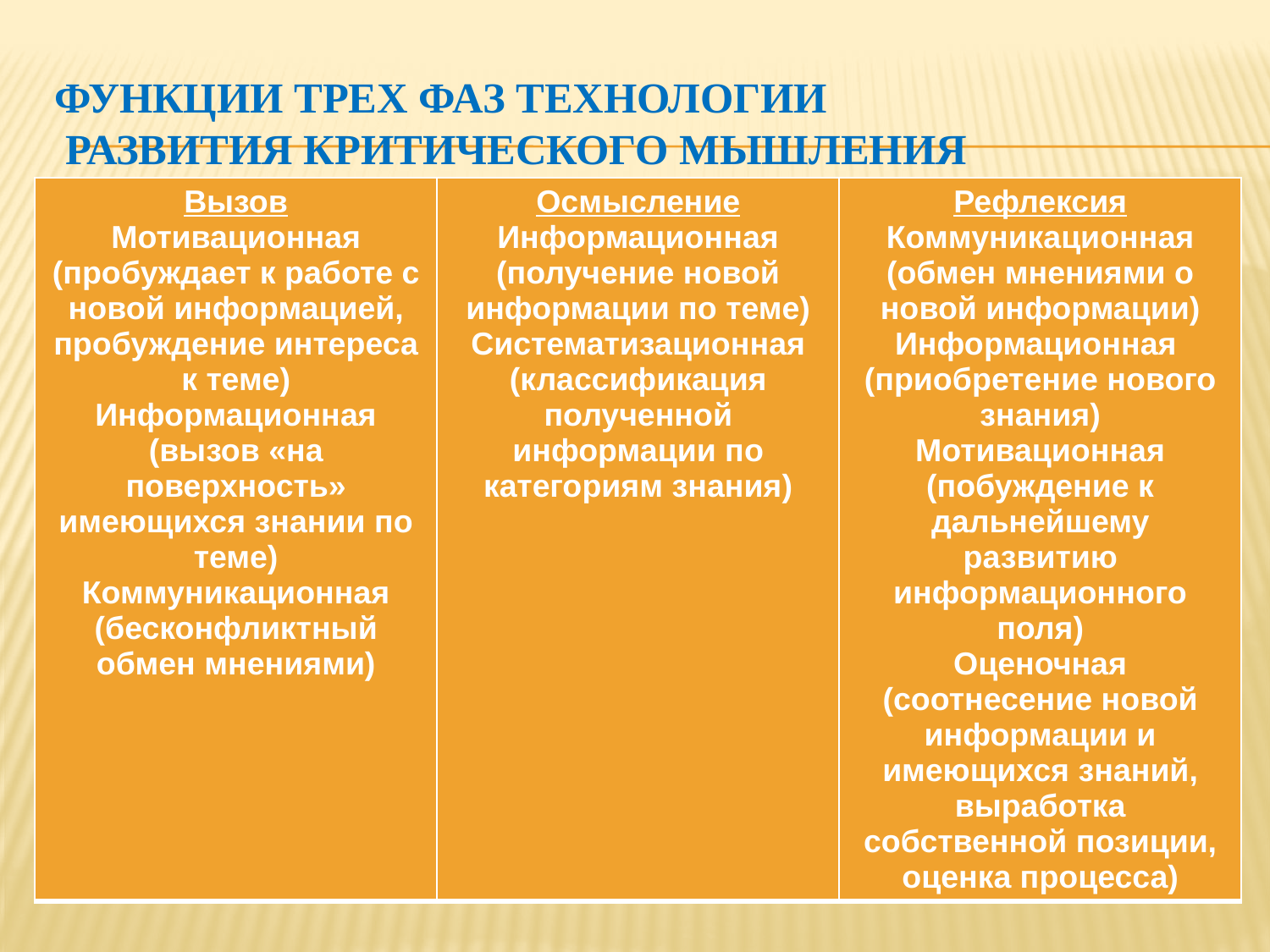

# Функции трех фаз технологии развития критического мышления
| Вызов Мотивационная (пробуждает к работе с новой информацией, пробуждение интереса к теме) Информационная (вызов «на поверхность» имеющихся знании по теме) Коммуникационная (бесконфликтный обмен мнениями) | Осмысление Информационная (получение новой информации по теме) Систематизационная (классификация полученной информации по категориям знания) | Рефлексия Коммуникационная (обмен мнениями о новой информации) Информационная (приобретение нового знания) Мотивационная (побуждение к дальнейшему развитию информационного поля) Оценочная (соотнесение новой информации и имеющихся знаний, выработка собственной позиции, оценка процесса) |
| --- | --- | --- |